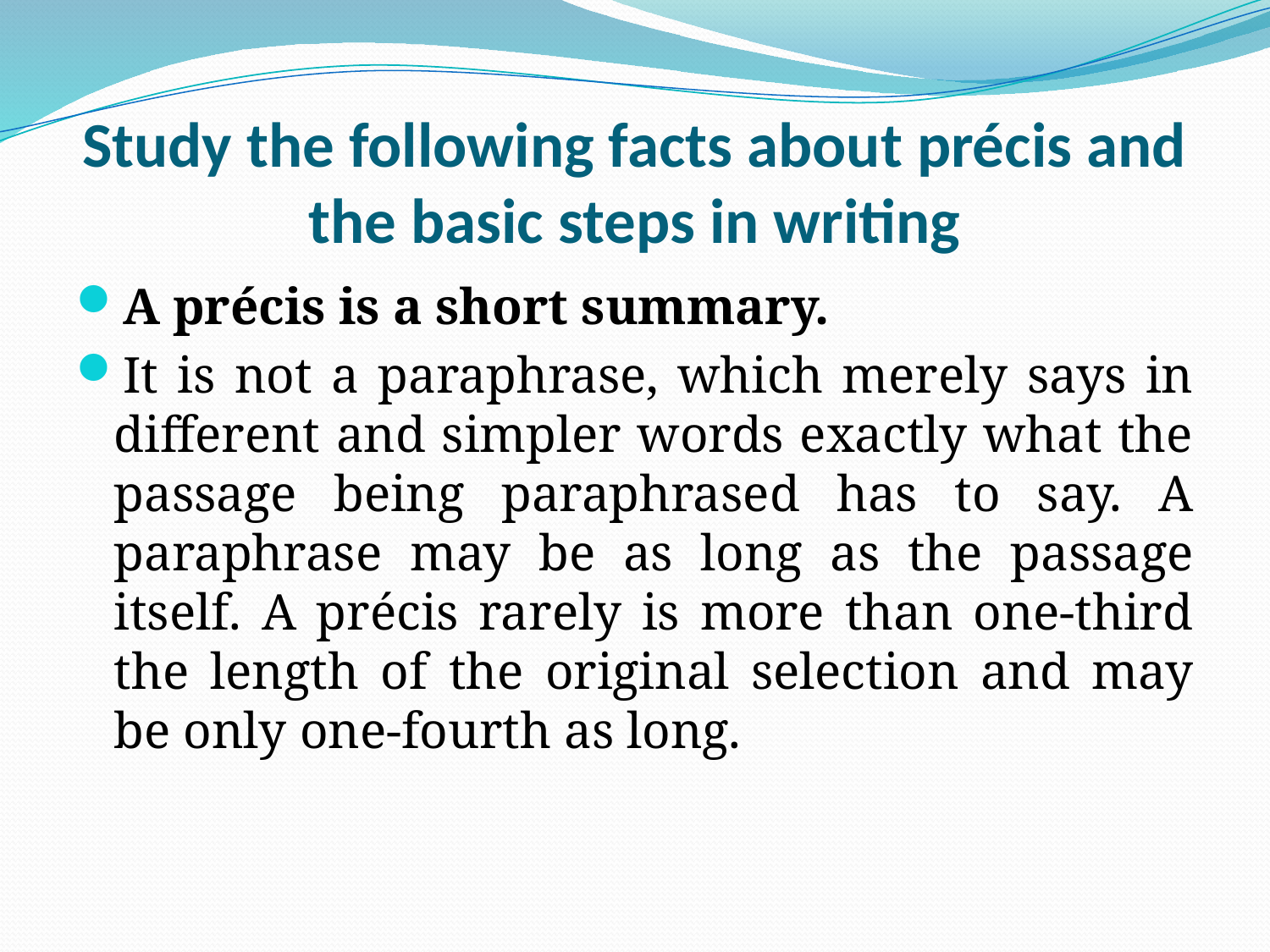

# Study the following facts about précis and the basic steps in writing
A précis is a short summary.
It is not a paraphrase, which merely says in different and simpler words exactly what the passage being paraphrased has to say. A paraphrase may be as long as the passage itself. A précis rarely is more than one-third the length of the original selection and may be only one-fourth as long.